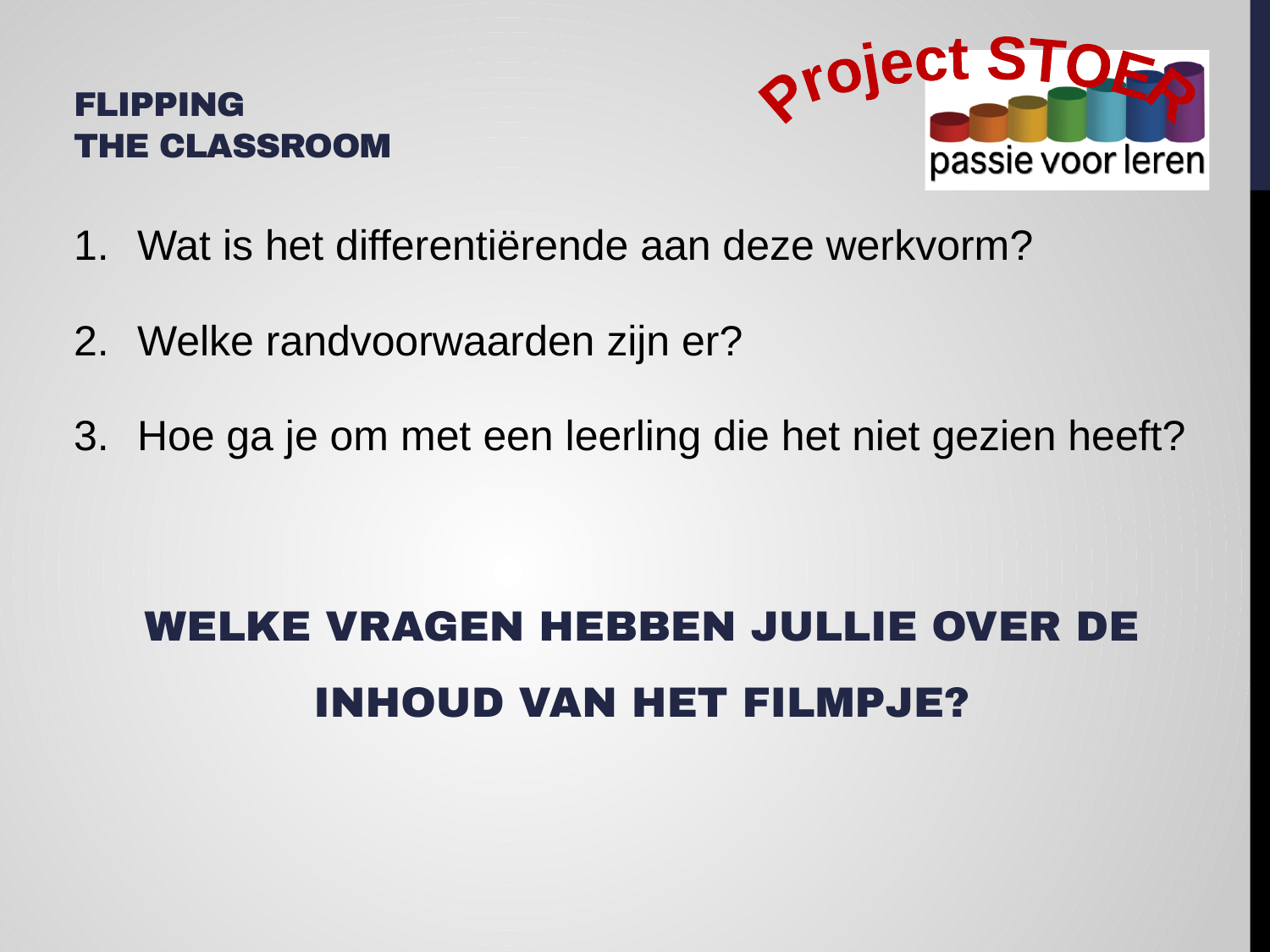

# Flipping the classroom
Wat is het differentiërende aan deze werkvorm?
Welke randvoorwaarden zijn er?
Hoe ga je om met een leerling die het niet gezien heeft?

WELKE VRAGEN HEBBEN JULLIE OVER DE INHOUD VAN HET FILMPJE?